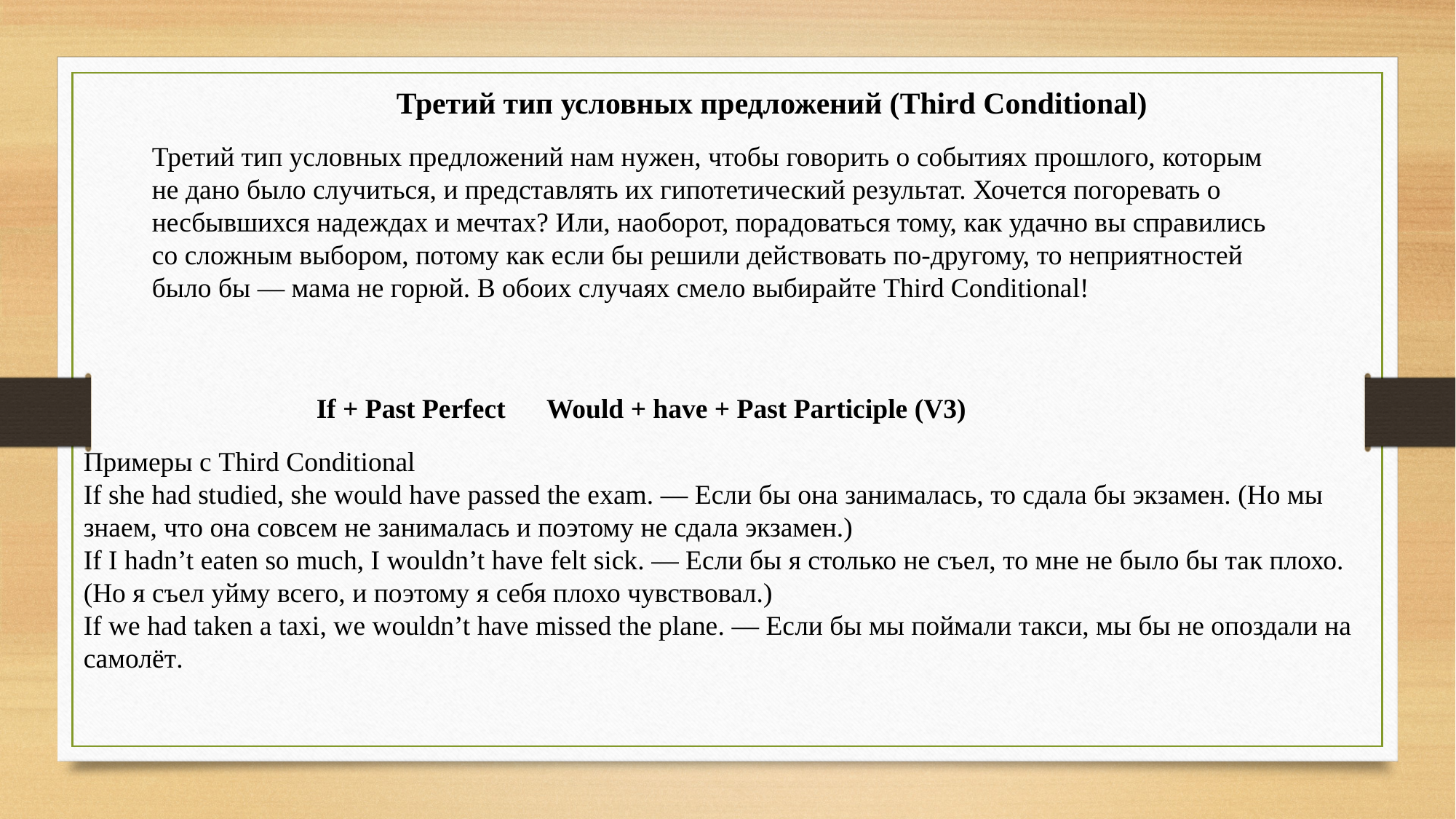

Третий тип условных предложений (Third Conditional)
Третий тип условных предложений нам нужен, чтобы говорить о событиях прошлого, которым не дано было случиться, и представлять их гипотетический результат. Хочется погоревать о несбывшихся надеждах и мечтах? Или, наоборот, порадоваться тому, как удачно вы справились со сложным выбором, потому как если бы решили действовать по-другому, то неприятностей было бы — мама не горюй. В обоих случаях смело выбирайте Third Conditional!
If + Past Perfect      Would + have + Past Participle (V3)
Примеры с Third Conditional
If she had studied, she would have passed the exam. — Если бы она занималась, то сдала бы экзамен. (Но мы знаем, что она совсем не занималась и поэтому не сдала экзамен.)
If I hadn’t eaten so much, I wouldn’t have felt sick. — Если бы я столько не съел, то мне не было бы так плохо. (Но я съел уйму всего, и поэтому я себя плохо чувствовал.)
If we had taken a taxi, we wouldn’t have missed the plane. — Если бы мы поймали такси, мы бы не опоздали на самолёт.